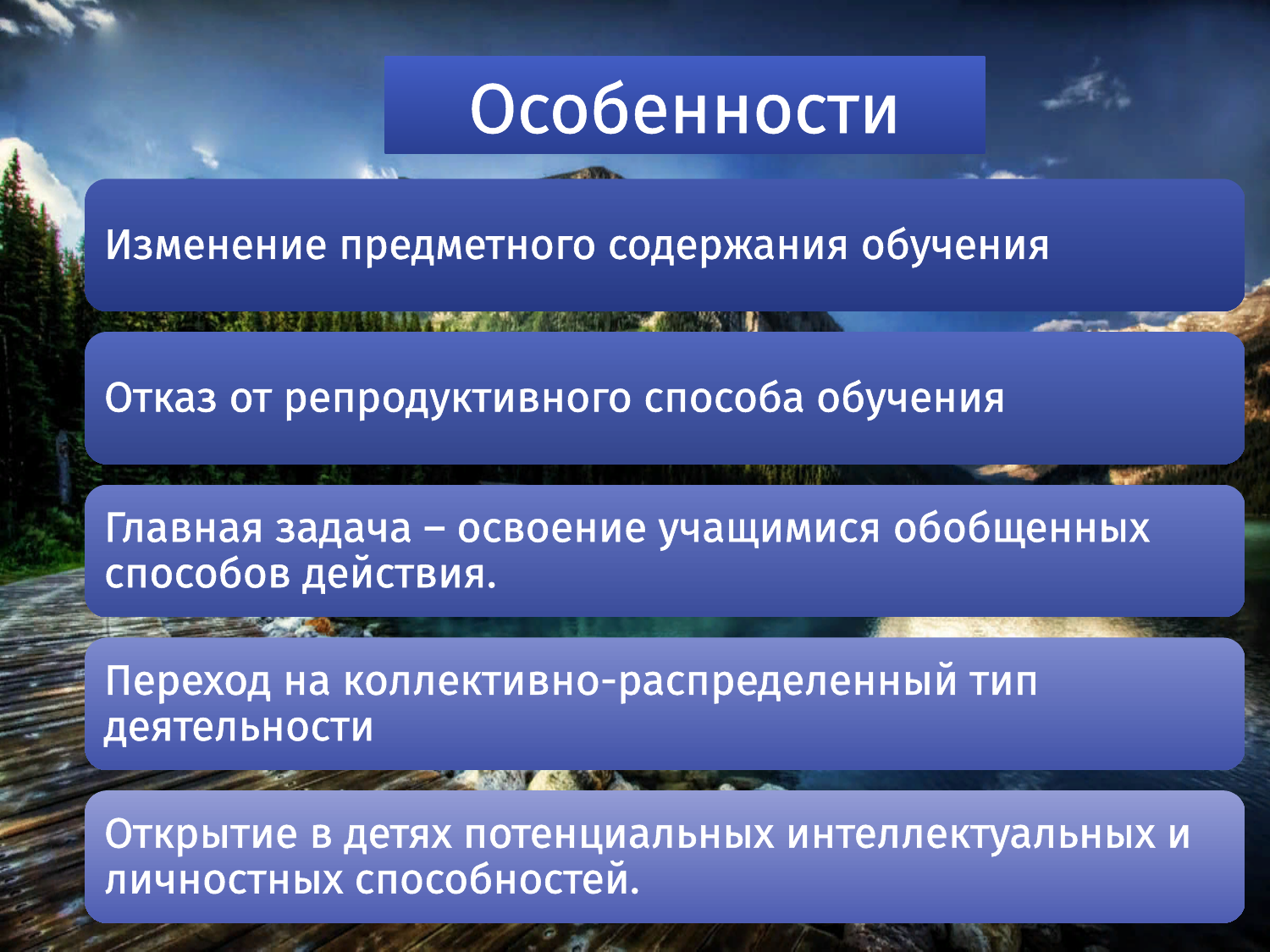

Особенности
Изменение предметного содержания обучения
Отказ от репродуктивного способа обучения
Главная задача – освоение учащимися обобщенных способов действия.
Переход на коллективно-распределенный тип деятельности
Открытие в детях потенциальных интеллектуальных и личностных способностей.